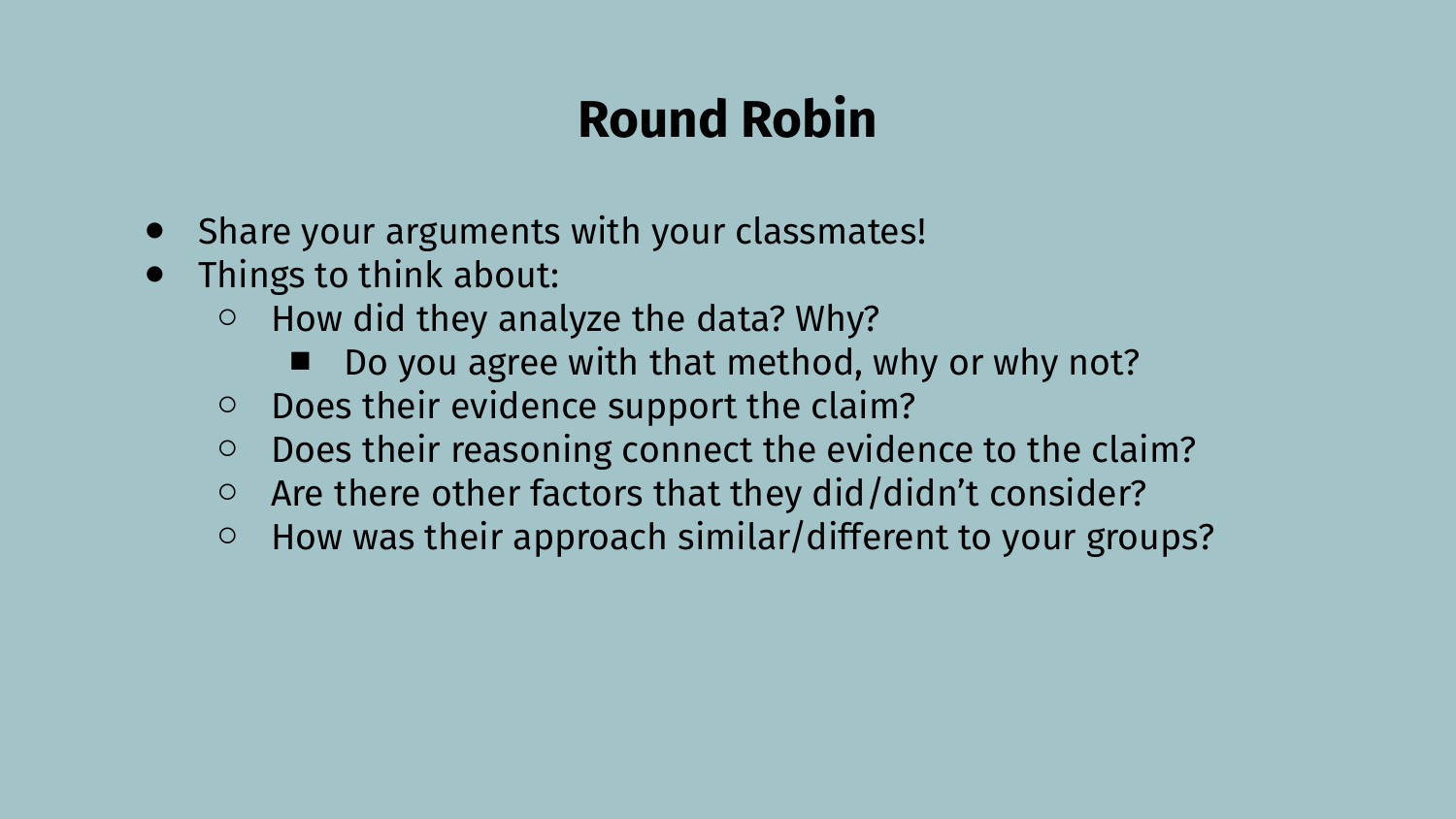

# Round Robin
Share your arguments with your classmates!
Things to think about:
How did they analyze the data? Why?
Do you agree with that method, why or why not?
Does their evidence support the claim?
Does their reasoning connect the evidence to the claim?
Are there other factors that they did/didn’t consider?
How was their approach similar/different to your groups?